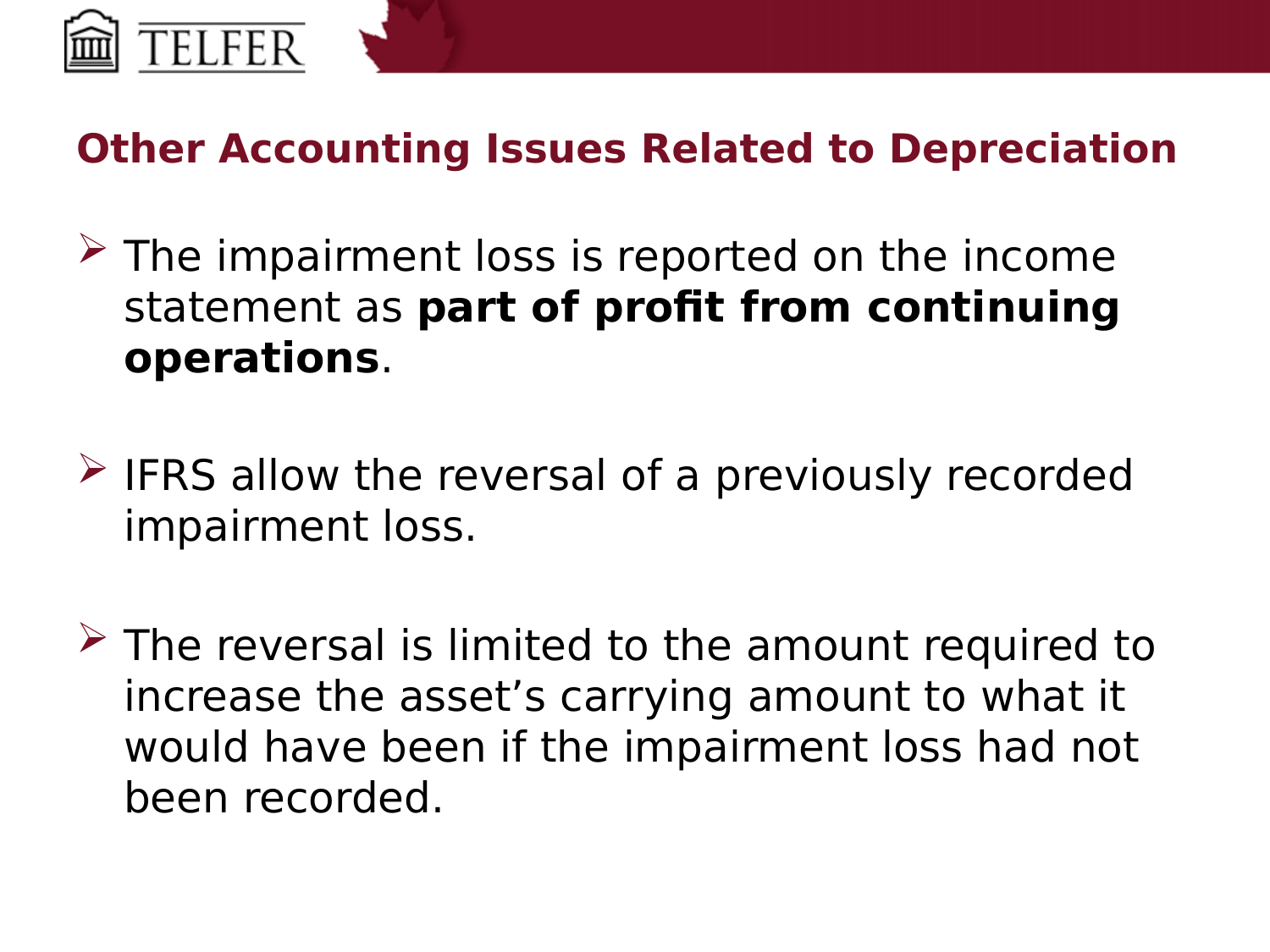

# Other Accounting Issues Related to Depreciation
The impairment loss is reported on the income statement as part of profit from continuing operations.

IFRS allow the reversal of a previously recorded impairment loss.

The reversal is limited to the amount required to increase the asset’s carrying amount to what it would have been if the impairment loss had not been recorded.